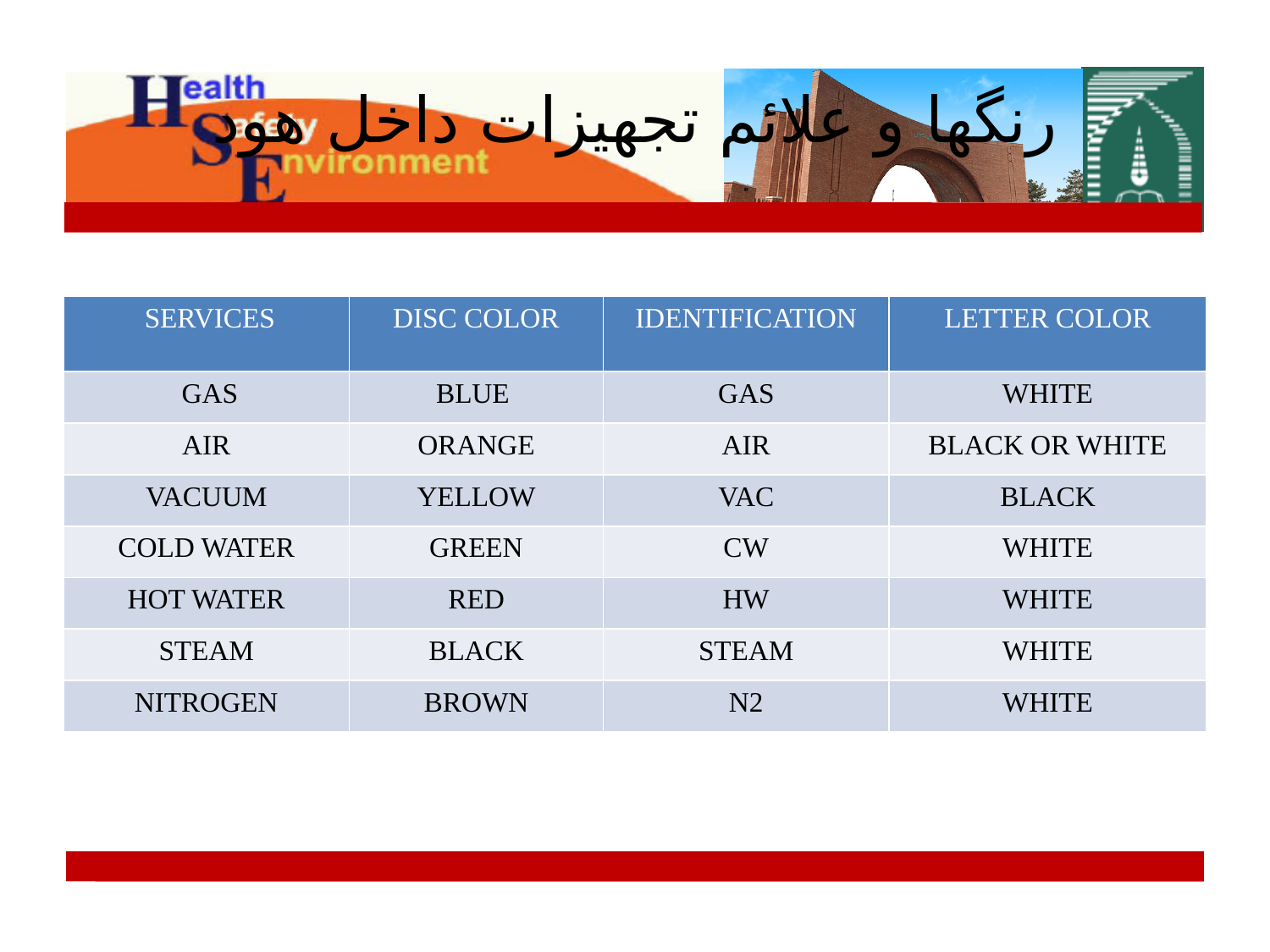

# رنگها و علائم تجهیزات داخل هود
| SERVICES | DISC COLOR | IDENTIFICATION | LETTER COLOR |
| --- | --- | --- | --- |
| GAS | BLUE | GAS | WHITE |
| AIR | ORANGE | AIR | BLACK OR WHITE |
| VACUUM | YELLOW | VAC | BLACK |
| COLD WATER | GREEN | CW | WHITE |
| HOT WATER | RED | HW | WHITE |
| STEAM | BLACK | STEAM | WHITE |
| NITROGEN | BROWN | N2 | WHITE |